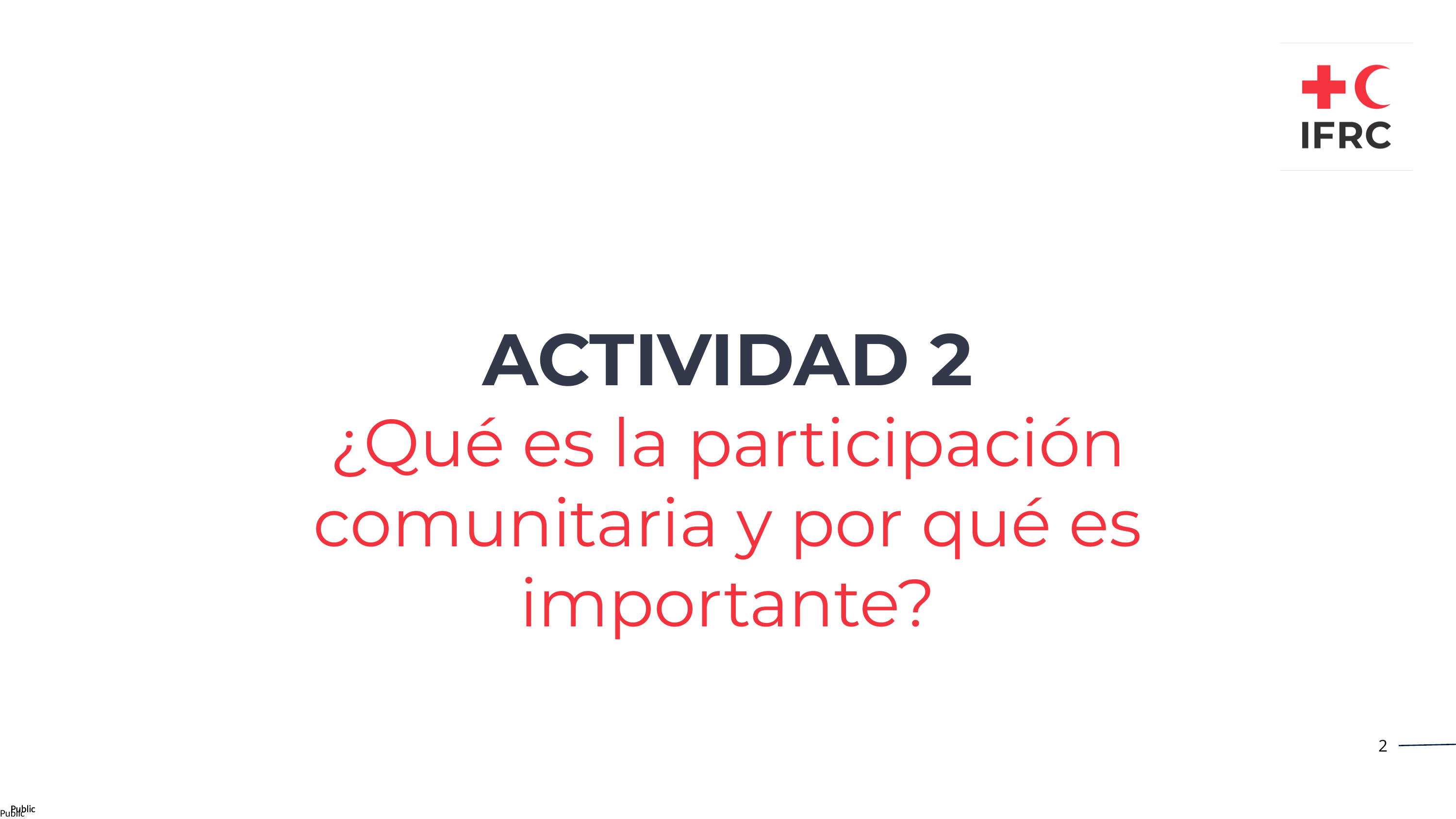

ACTIVIDAD 2
¿Qué es la participación comunitaria y por qué es importante?